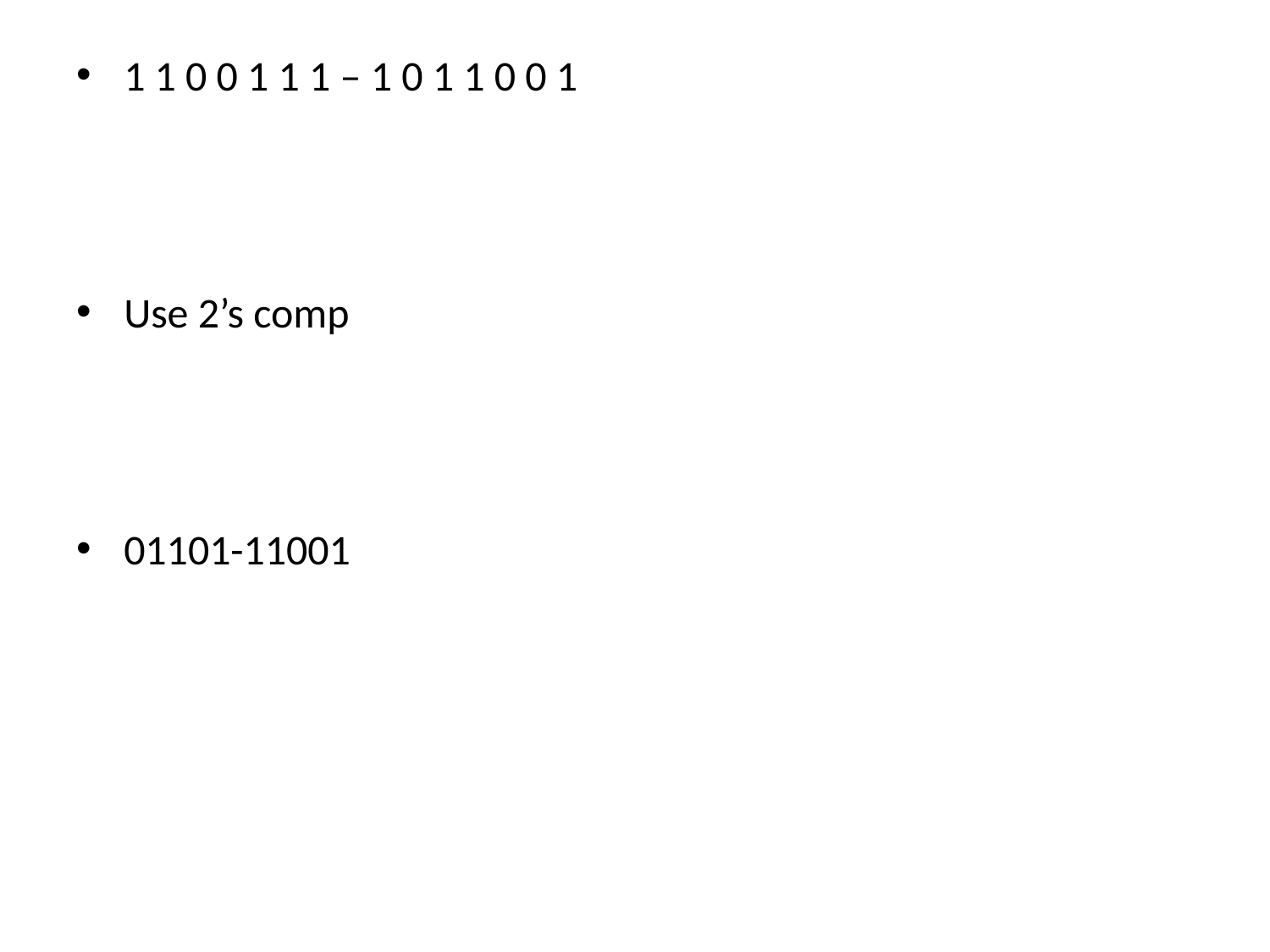

1 1 0 0 1 1 1 – 1 0 1 1 0 0 1

Use 2’s comp

01101-11001